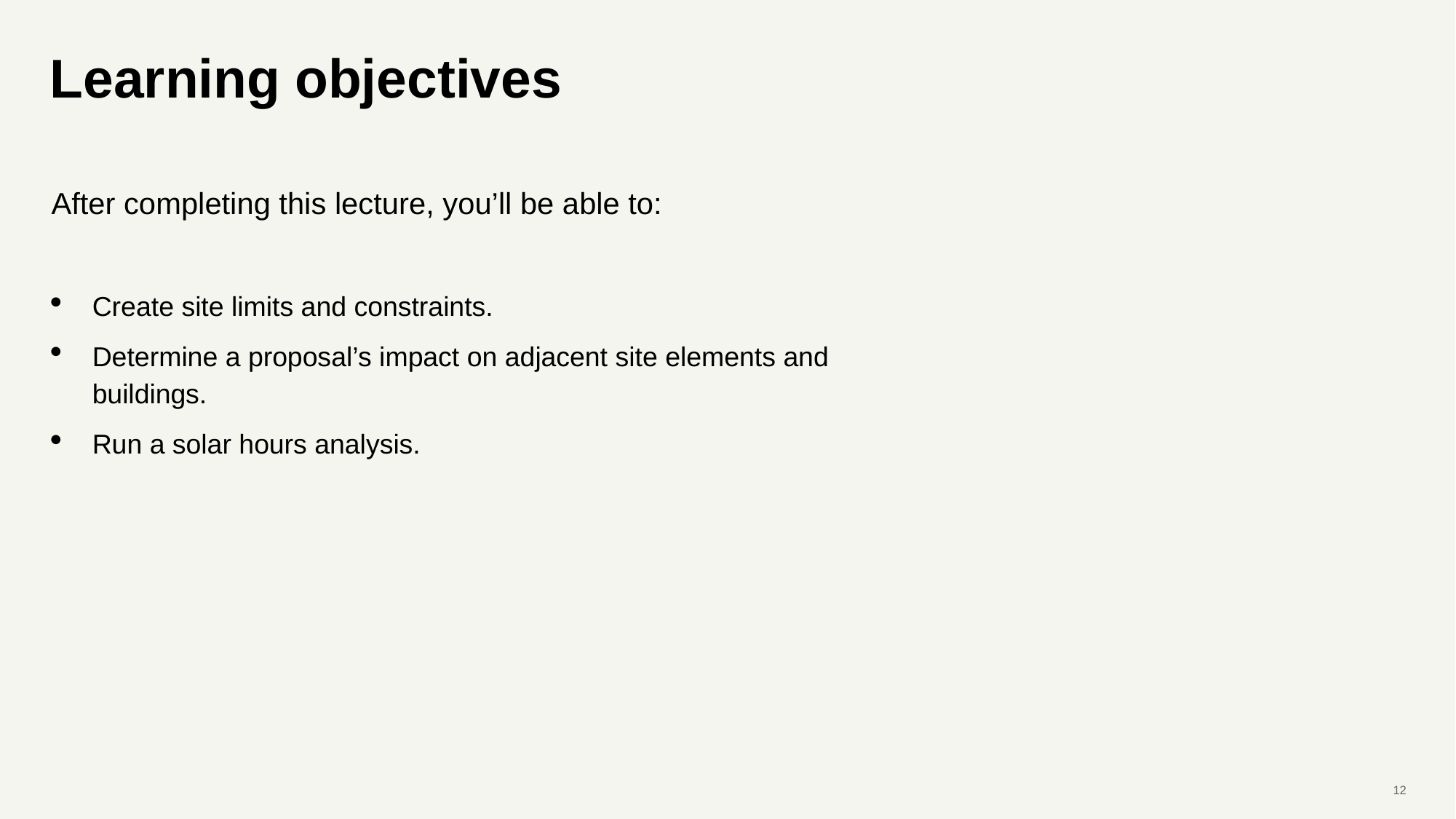

# Learning objectives
After completing this lecture, you’ll be able to:

Create site limits and constraints.
Determine a proposal’s impact on adjacent site elements and buildings.
Run a solar hours analysis.
12